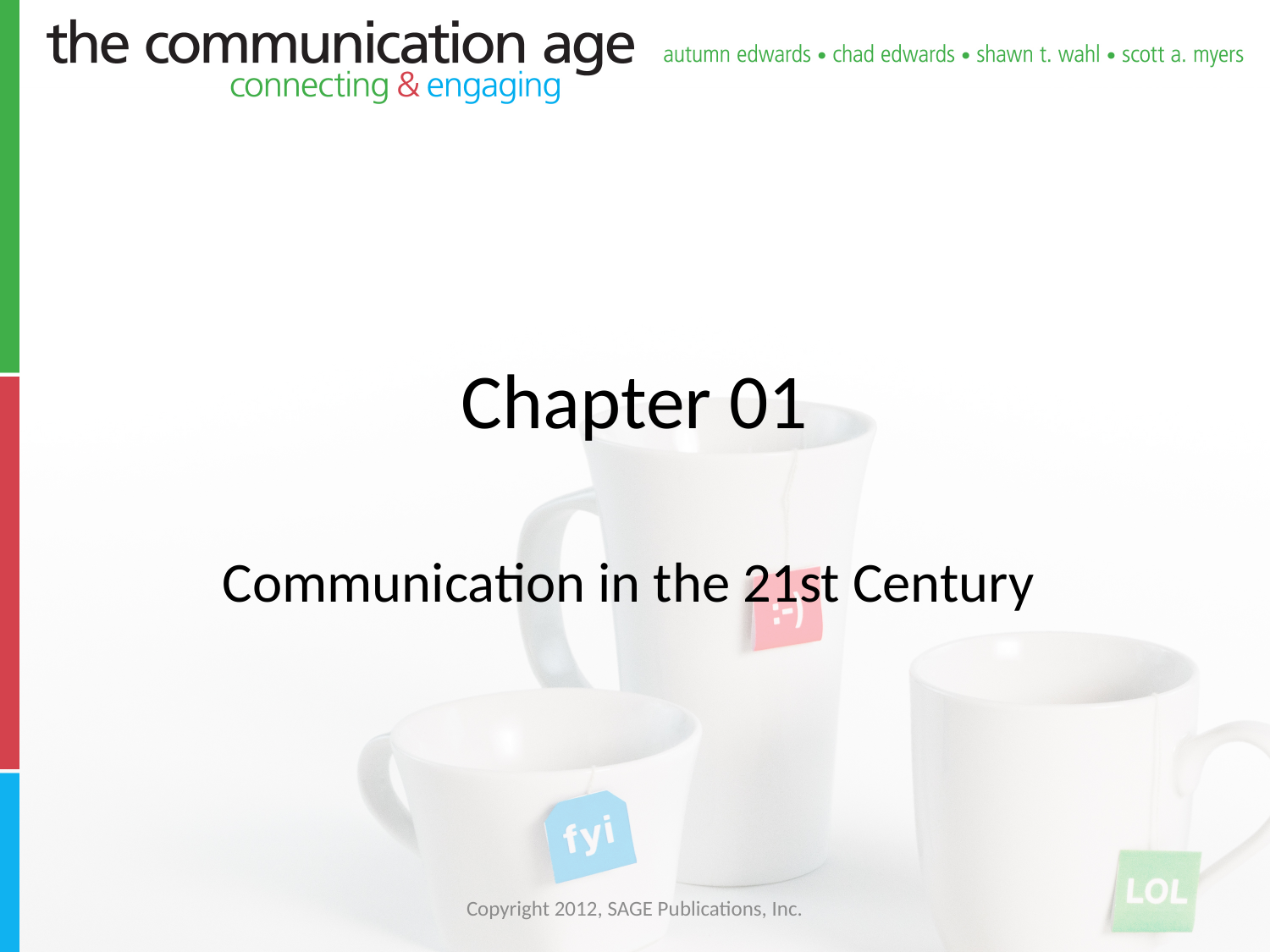

# Chapter 01
Communication in the 21st Century
Copyright 2012, SAGE Publications, Inc.